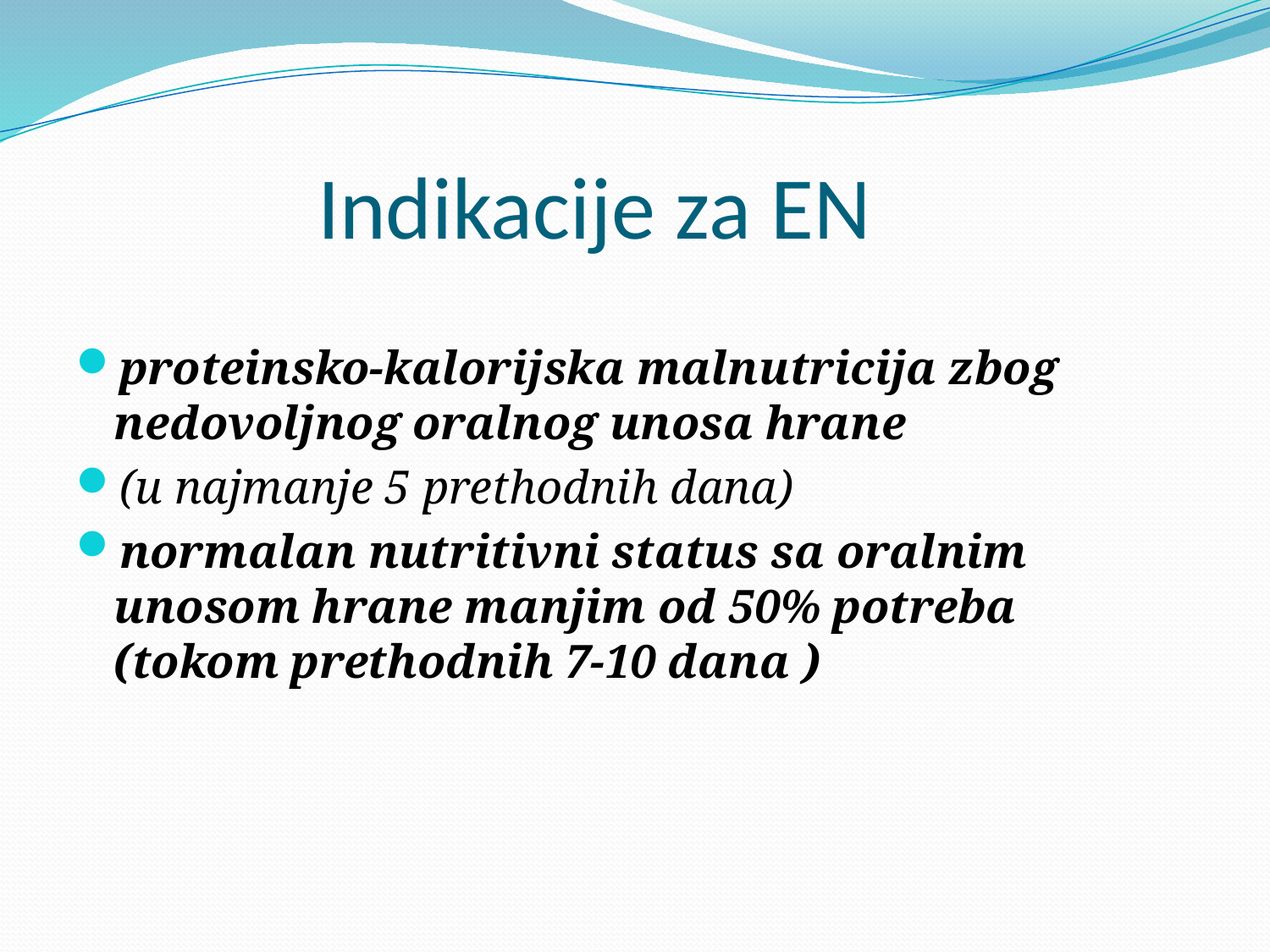

# Indikacije za EN

proteinsko-kalorijska malnutricija zbog nedovoljnog oralnog unosa hrane
(u najmanje 5 prethodnih dana)
normalan nutritivni status sa oralnim unosom hrane manjim od 50% potreba (tokom prethodnih 7-10 dana )